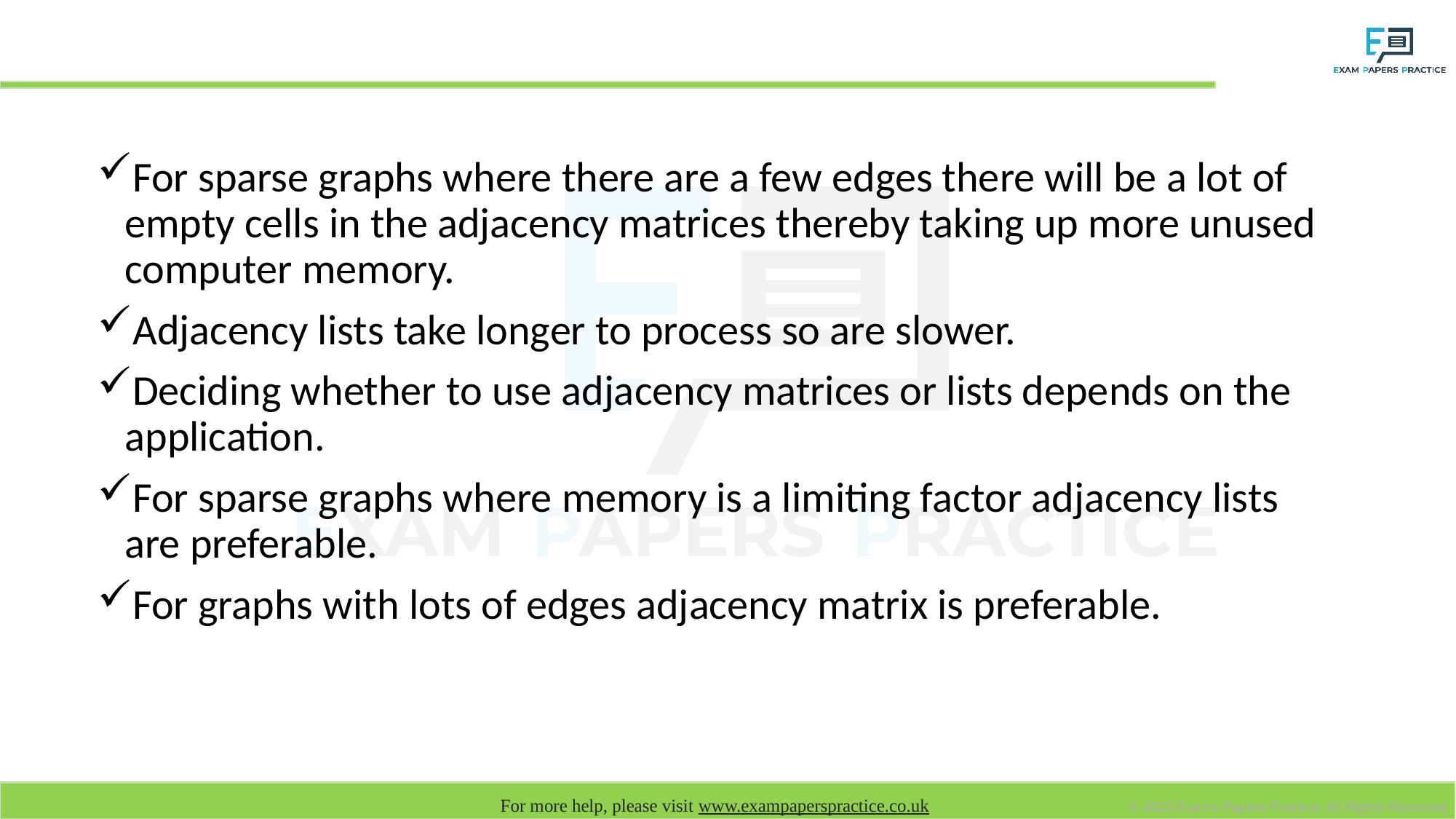

# Adjacency matrices versus Adjacency lists
For sparse graphs where there are a few edges there will be a lot of empty cells in the adjacency matrices thereby taking up more unused computer memory.
Adjacency lists take longer to process so are slower.
Deciding whether to use adjacency matrices or lists depends on the application.
For sparse graphs where memory is a limiting factor adjacency lists are preferable.
For graphs with lots of edges adjacency matrix is preferable.